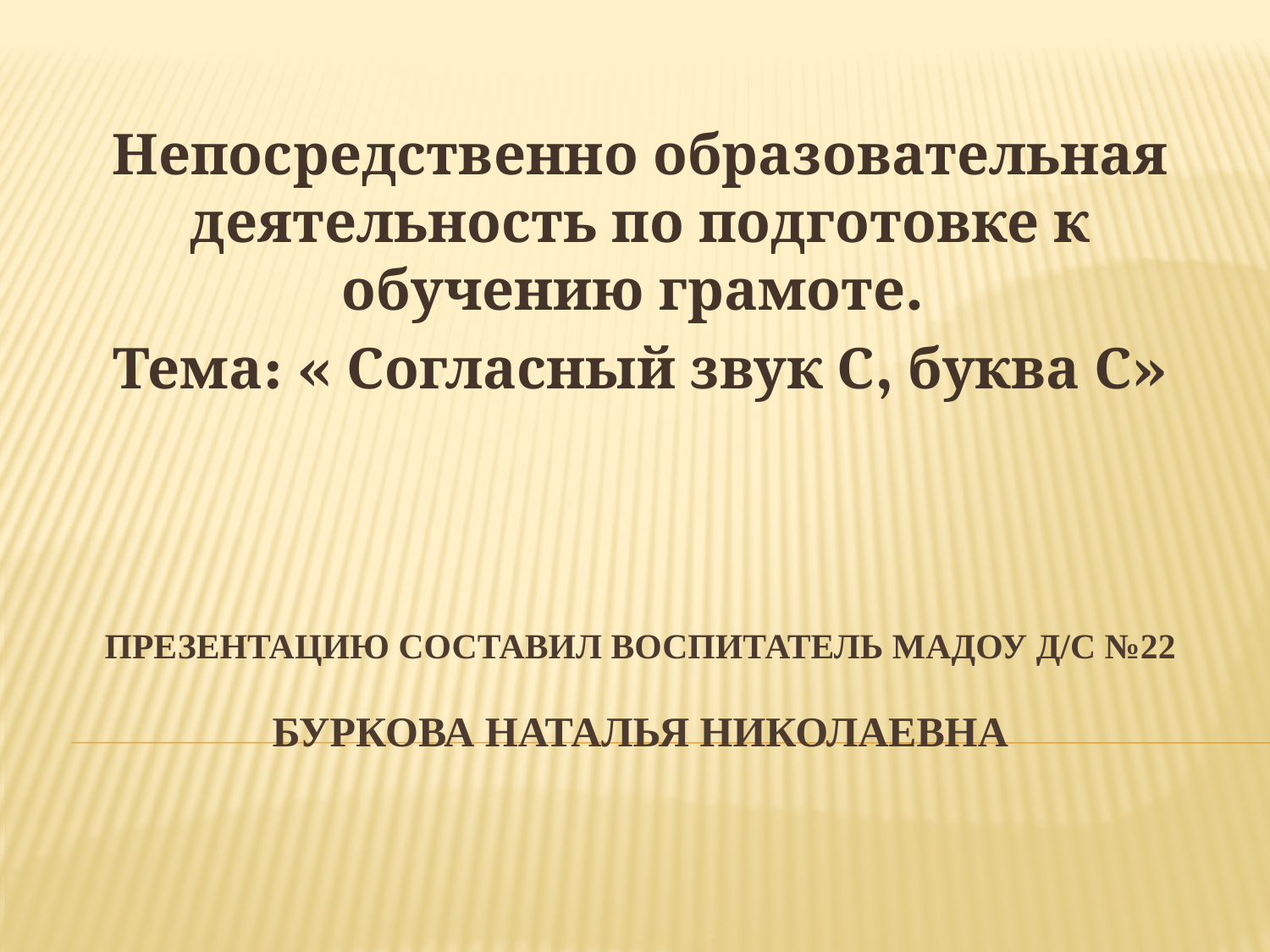

Непосредственно образовательная деятельность по подготовке к обучению грамоте.
Тема: « Согласный звук С, буква С»
# Презентацию составил воспитатель мадоу д/с №22 БУРКОВА НАТАЛЬЯ НИКОЛАЕВНА